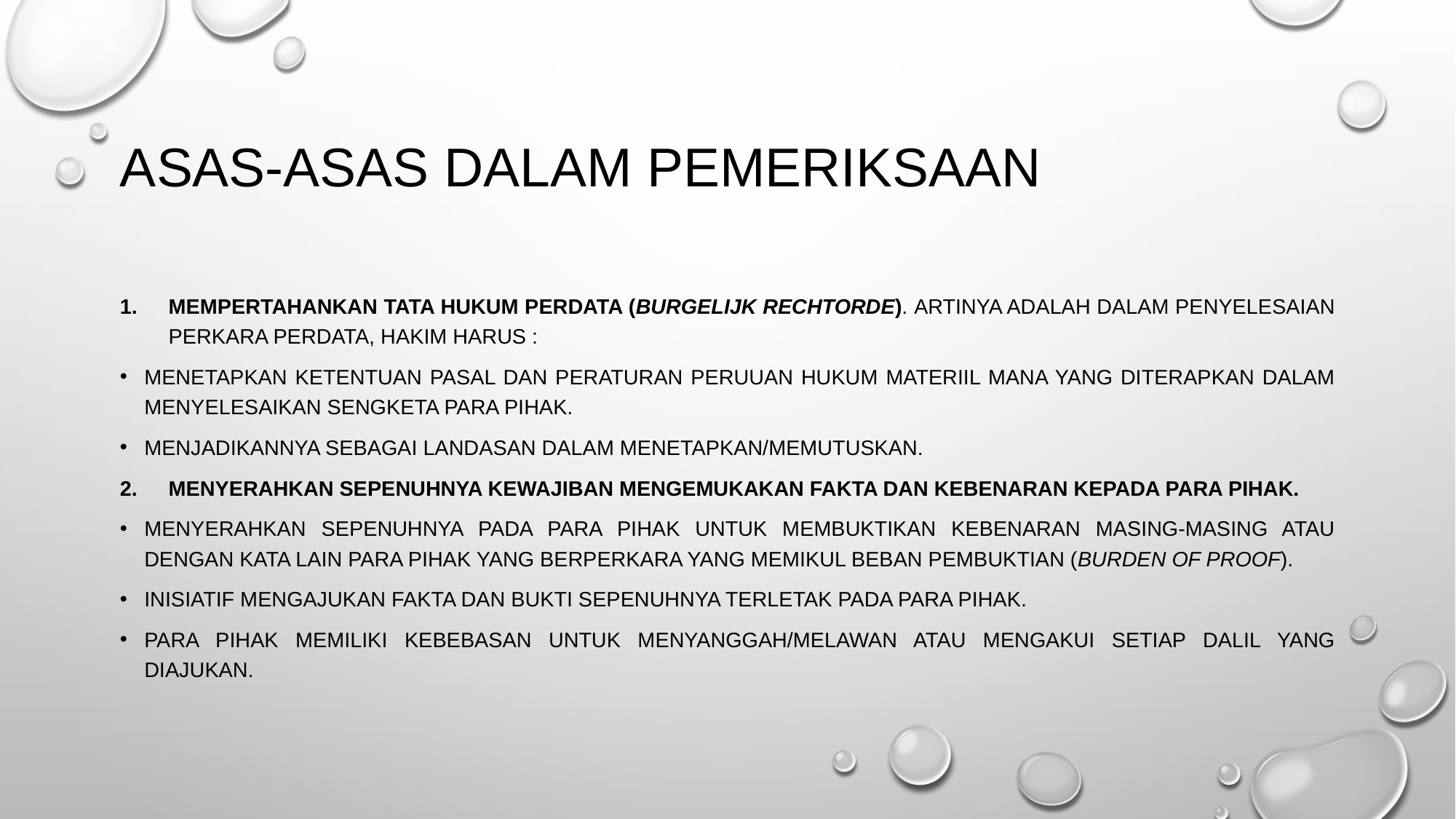

# Asas-asas dalam Pemeriksaan
Mempertahankan Tata Hukum Perdata (Burgelijk Rechtorde). Artinya adalah dalam penyelesaian perkara perdata, hakim harus :
Menetapkan ketentuan pasal dan peraturan perUUan hukum materiil mana yang diterapkan dalam menyelesaikan sengketa para pihak.
Menjadikannya sebagai landasan dalam menetapkan/memutuskan.
Menyerahkan sepenuhnya kewajiban mengemukakan fakta dan kebenaran kepada para pihak.
Menyerahkan sepenuhnya pada para pihak untuk membuktikan kebenaran masing-masing atau dengan kata lain para pihak yang berperkara yang memikul beban pembuktian (burden of proof).
Inisiatif mengajukan fakta dan bukti sepenuhnya terletak pada para pihak.
Para pihak memiliki kebebasan untuk menyanggah/melawan atau mengakui setiap dalil yang diajukan.